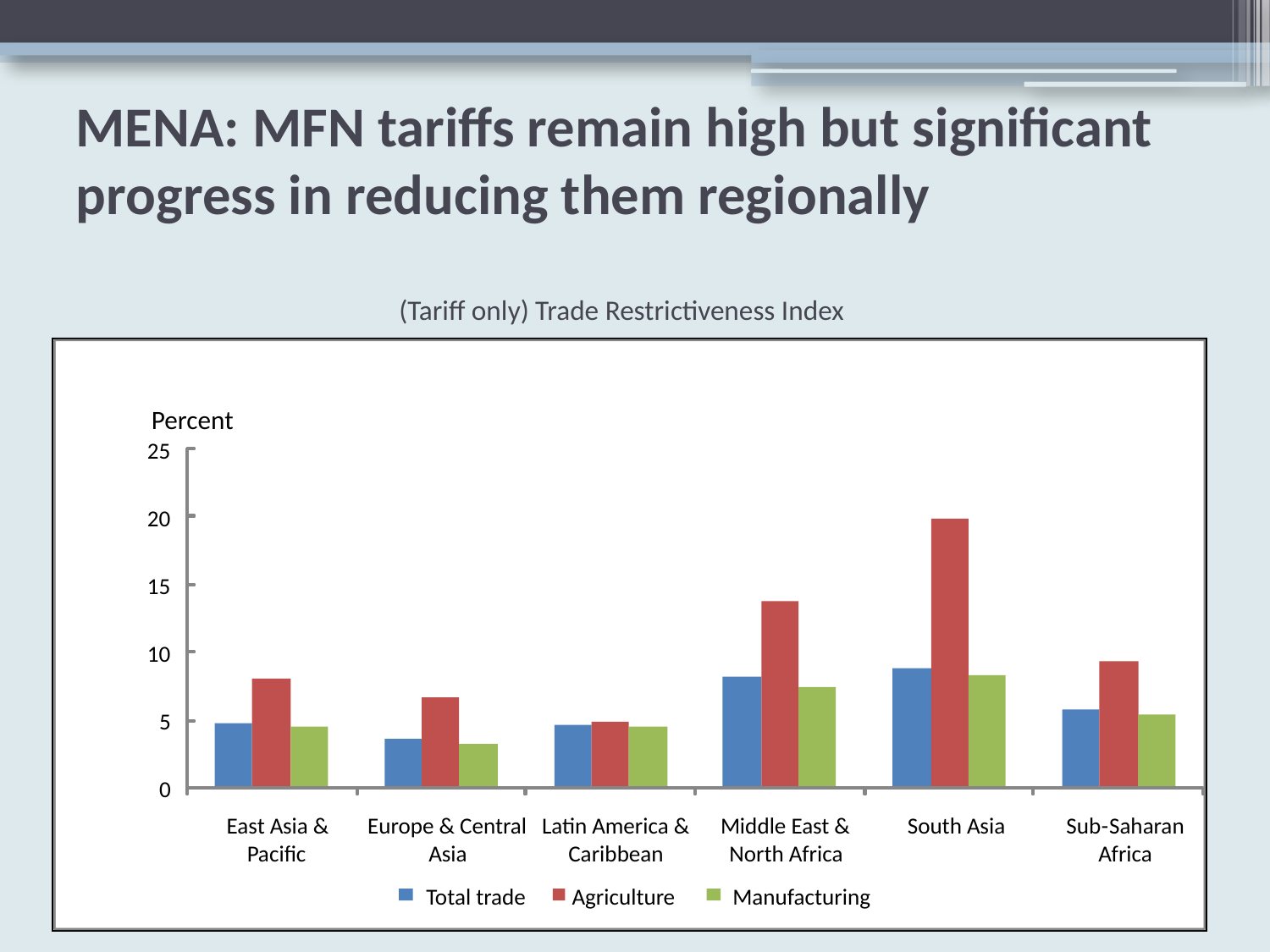

MENA: MFN tariffs remain high but significant progress in reducing them regionally

(Tariff only) Trade Restrictiveness Index

Percent
25

20

15
10

5
0

East Asia &
Europe & Central
Latin America &
Middle East &
South Asia
Sub
-
Saharan
Pacific
Asia
Caribbean
North Africa
Africa
Total trade
Agriculture
Manufacturing